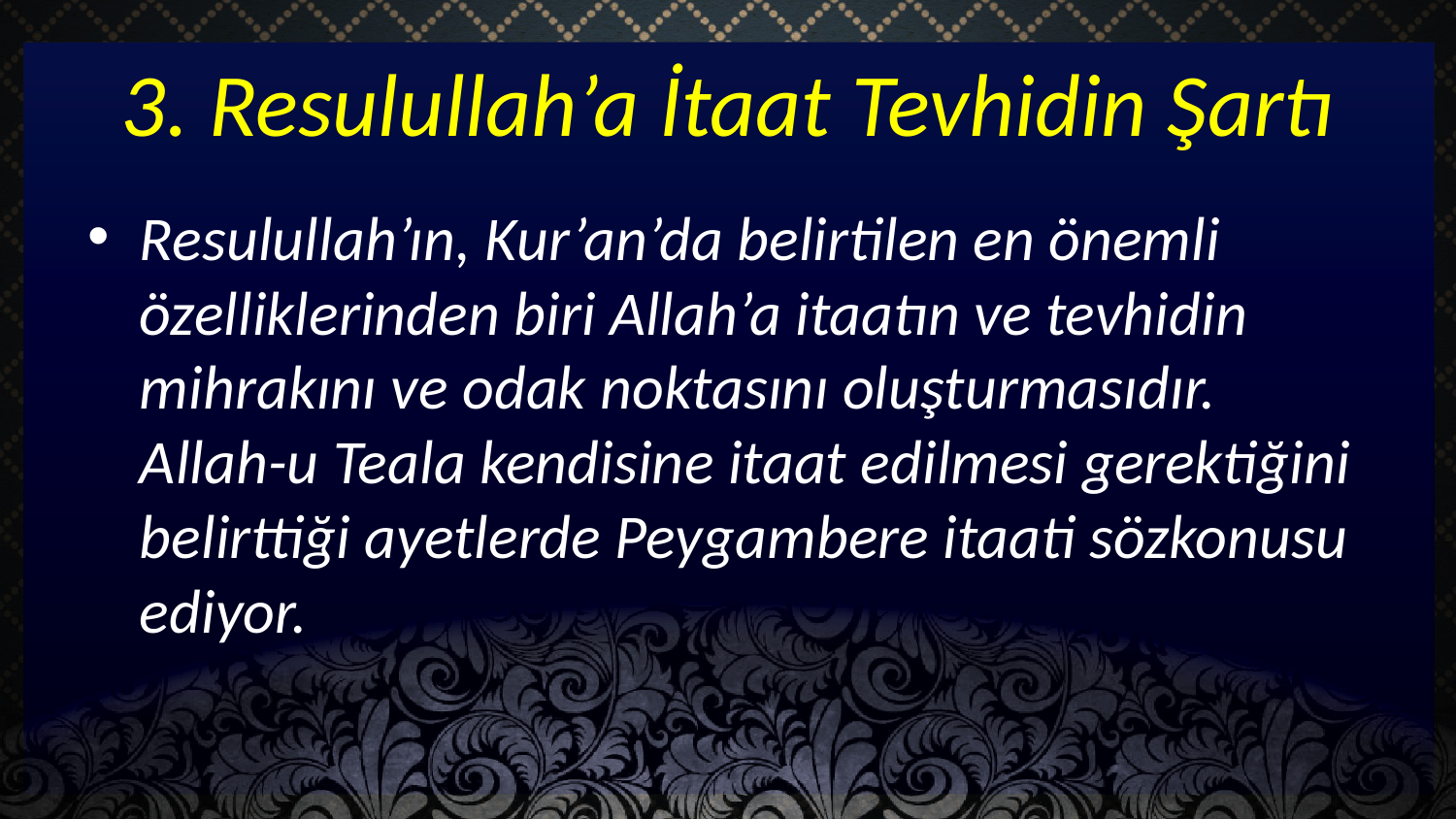

# 3. Resulullah’a İtaat Tevhidin Şartı
Resulullah’ın, Kur’an’da belirtilen en önemli özelliklerinden biri Allah’a itaatın ve tevhidin mihrakını ve odak noktasını oluşturmasıdır. Allah-u Teala kendisine itaat edilmesi gerektiğini belirttiği ayetlerde Peygambere itaati sözkonusu ediyor.